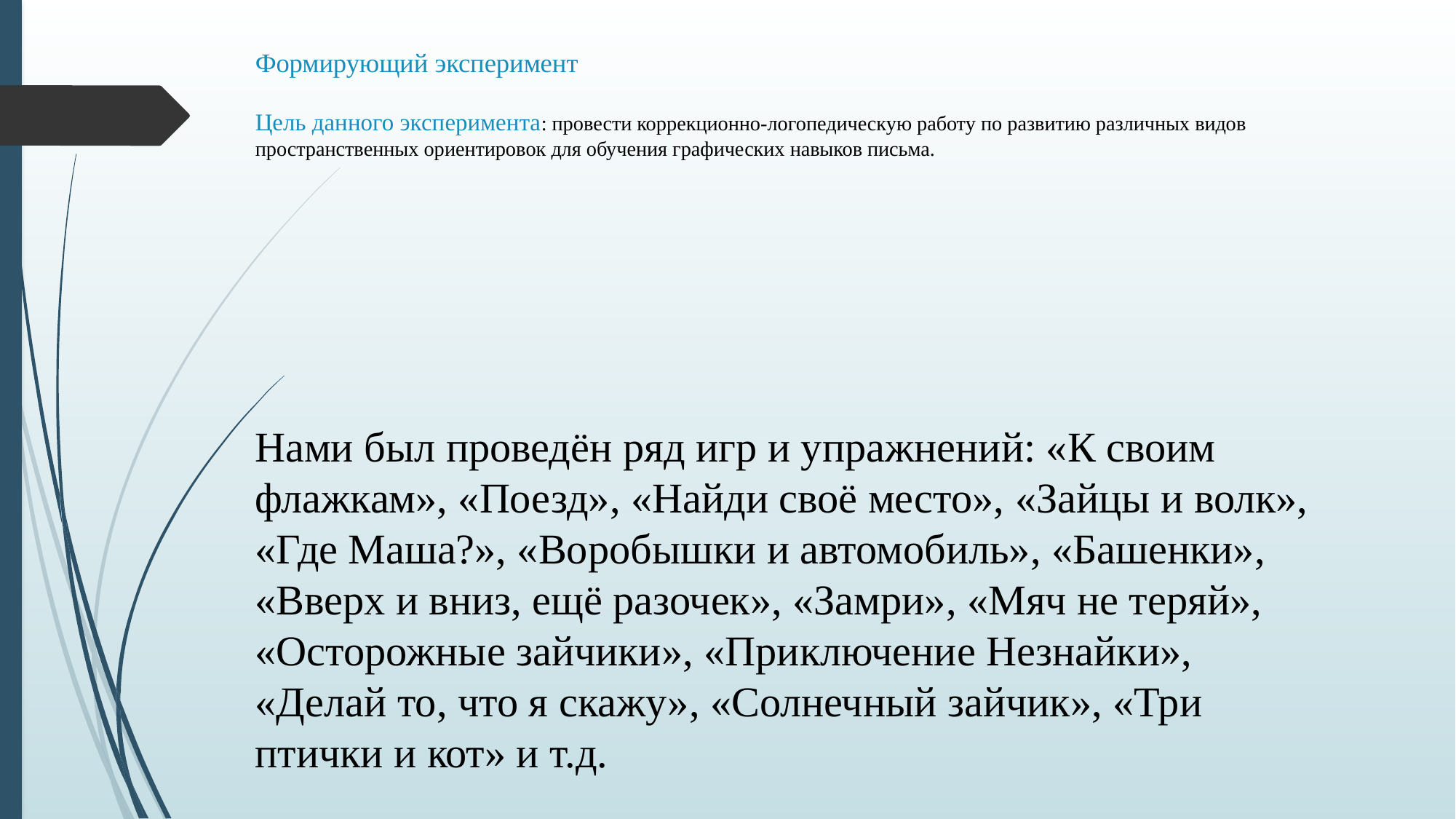

# Формирующий эксперимент Цель данного эксперимента: провести коррекционно-логопедическую работу по развитию различных видов пространственных ориентировок для обучения графических навыков письма.
Нами был проведён ряд игр и упражнений: «К своим флажкам», «Поезд», «Найди своё место», «Зайцы и волк», «Где Маша?», «Воробышки и автомобиль», «Башенки», «Вверх и вниз, ещё разочек», «Замри», «Мяч не теряй», «Осторожные зайчики», «Приключение Незнайки», «Делай то, что я скажу», «Солнечный зайчик», «Три птички и кот» и т.д.